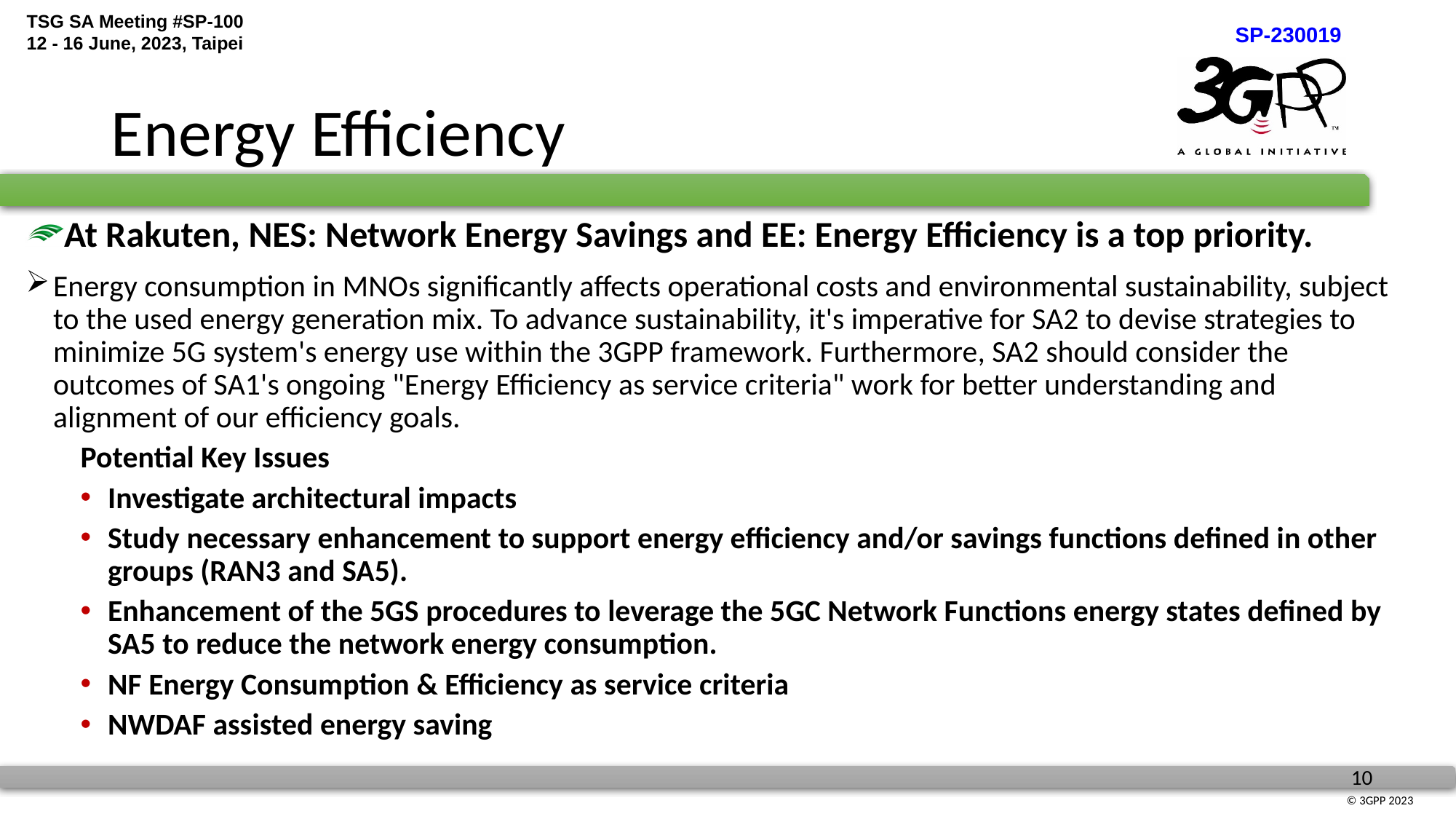

# Energy Efficiency
At Rakuten, NES: Network Energy Savings and EE: Energy Efficiency is a top priority.
Energy consumption in MNOs significantly affects operational costs and environmental sustainability, subject to the used energy generation mix. To advance sustainability, it's imperative for SA2 to devise strategies to minimize 5G system's energy use within the 3GPP framework. Furthermore, SA2 should consider the outcomes of SA1's ongoing "Energy Efficiency as service criteria" work for better understanding and alignment of our efficiency goals.
Potential Key Issues
Investigate architectural impacts
Study necessary enhancement to support energy efficiency and/or savings functions defined in other groups (RAN3 and SA5).
Enhancement of the 5GS procedures to leverage the 5GC Network Functions energy states defined by SA5 to reduce the network energy consumption.
NF Energy Consumption & Efficiency as service criteria
NWDAF assisted energy saving